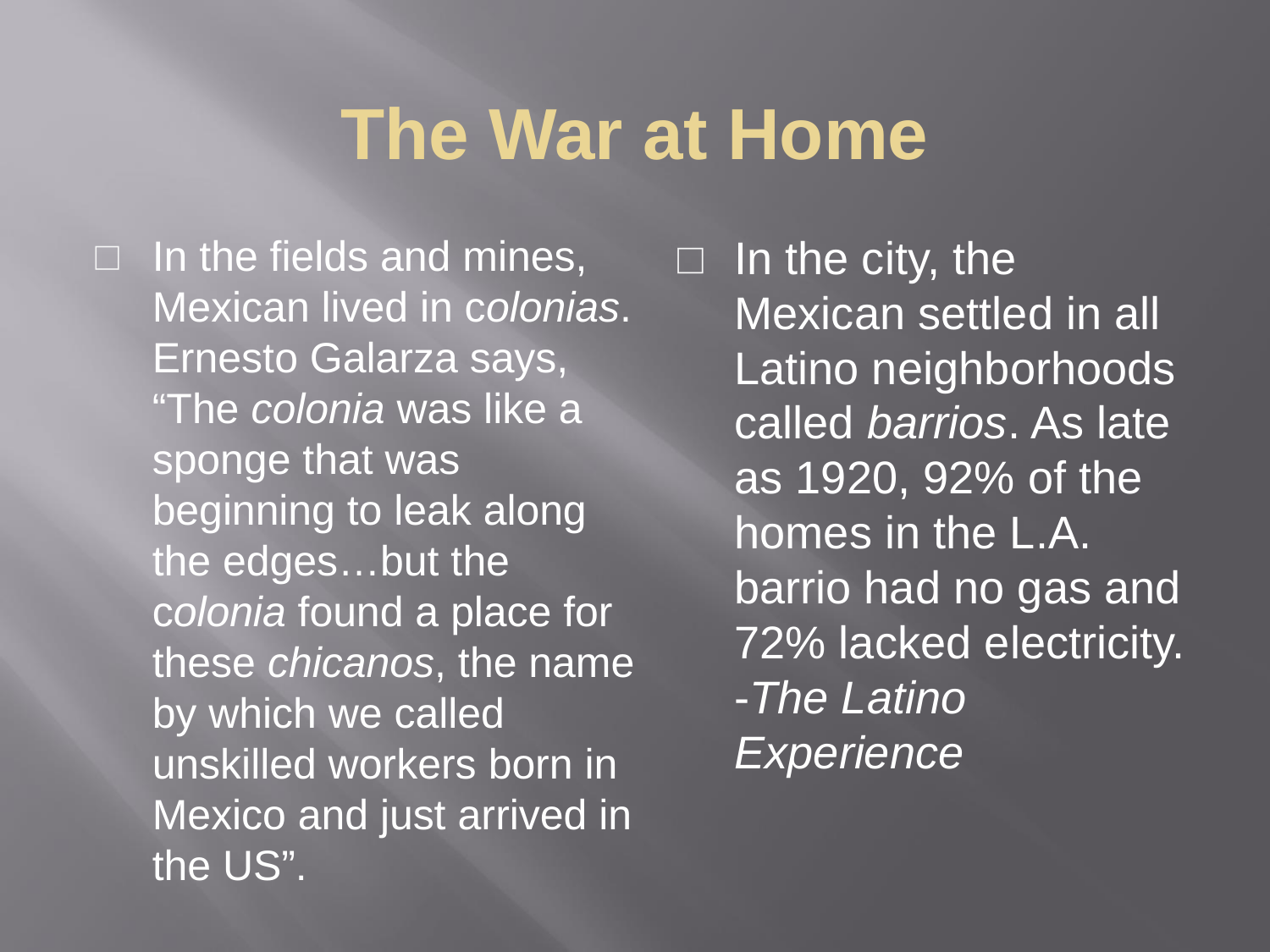

# The War at Home
In the fields and mines, Mexican lived in colonias. Ernesto Galarza says, “The colonia was like a sponge that was beginning to leak along the edges…but the colonia found a place for these chicanos, the name by which we called unskilled workers born in Mexico and just arrived in the US”.
In the city, the Mexican settled in all Latino neighborhoods called barrios. As late as 1920, 92% of the homes in the L.A. barrio had no gas and 72% lacked electricity. -The Latino Experience